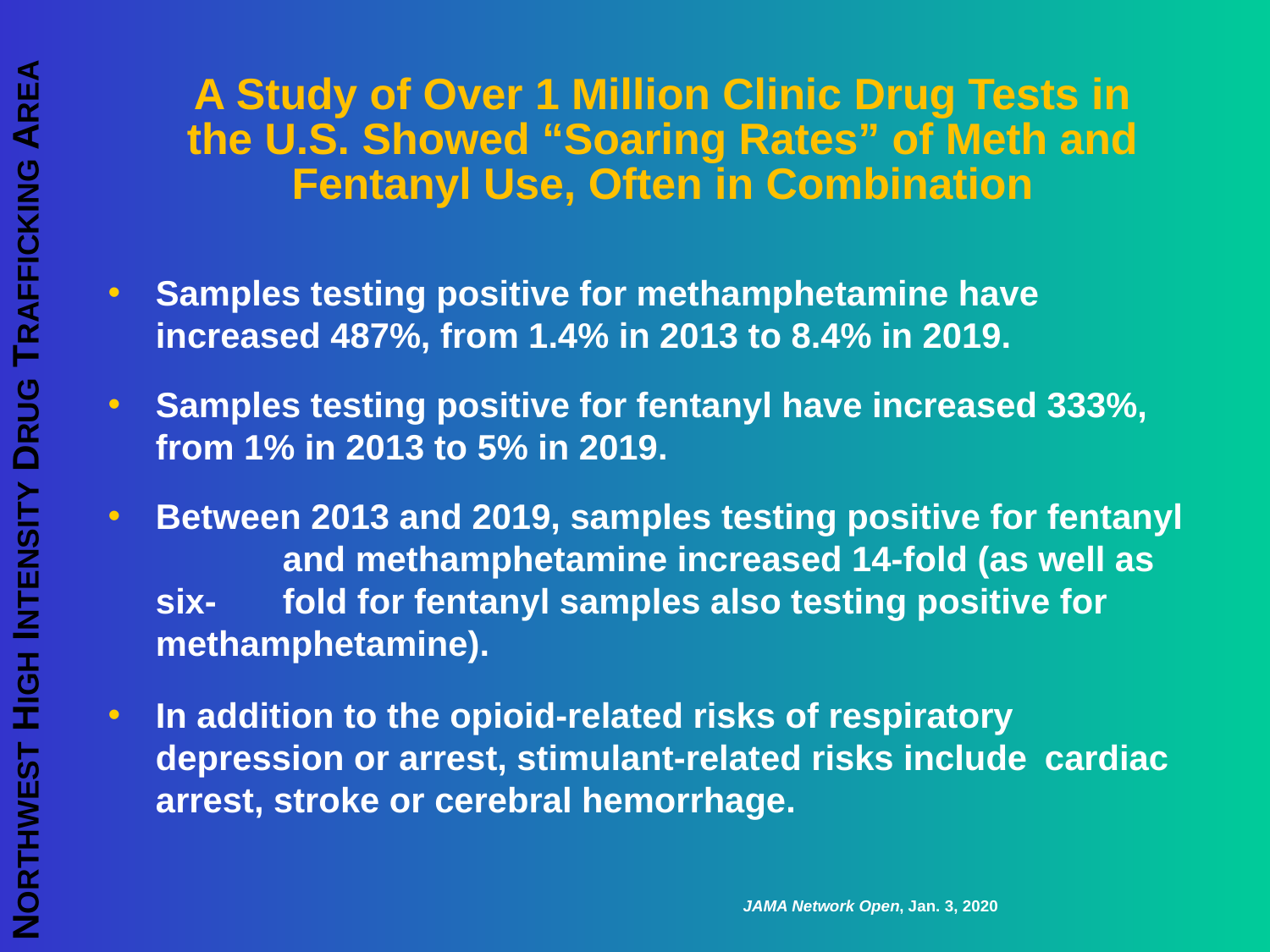

# A Study of Over 1 Million Clinic Drug Tests in the U.S. Showed “Soaring Rates” of Meth and Fentanyl Use, Often in Combination
Samples testing positive for methamphetamine have 	increased 487%, from 1.4% in 2013 to 8.4% in 2019.

Samples testing positive for fentanyl have increased 333%, 	from 1% in 2013 to 5% in 2019.

Between 2013 and 2019, samples testing positive for fentanyl 	and methamphetamine increased 14-fold (as well as six-	fold for fentanyl samples also testing positive for 	methamphetamine).

In addition to the opioid-related risks of respiratory 	depression or arrest, stimulant-related risks include 	cardiac arrest, stroke or cerebral hemorrhage.

					JAMA Network Open, Jan. 3, 2020